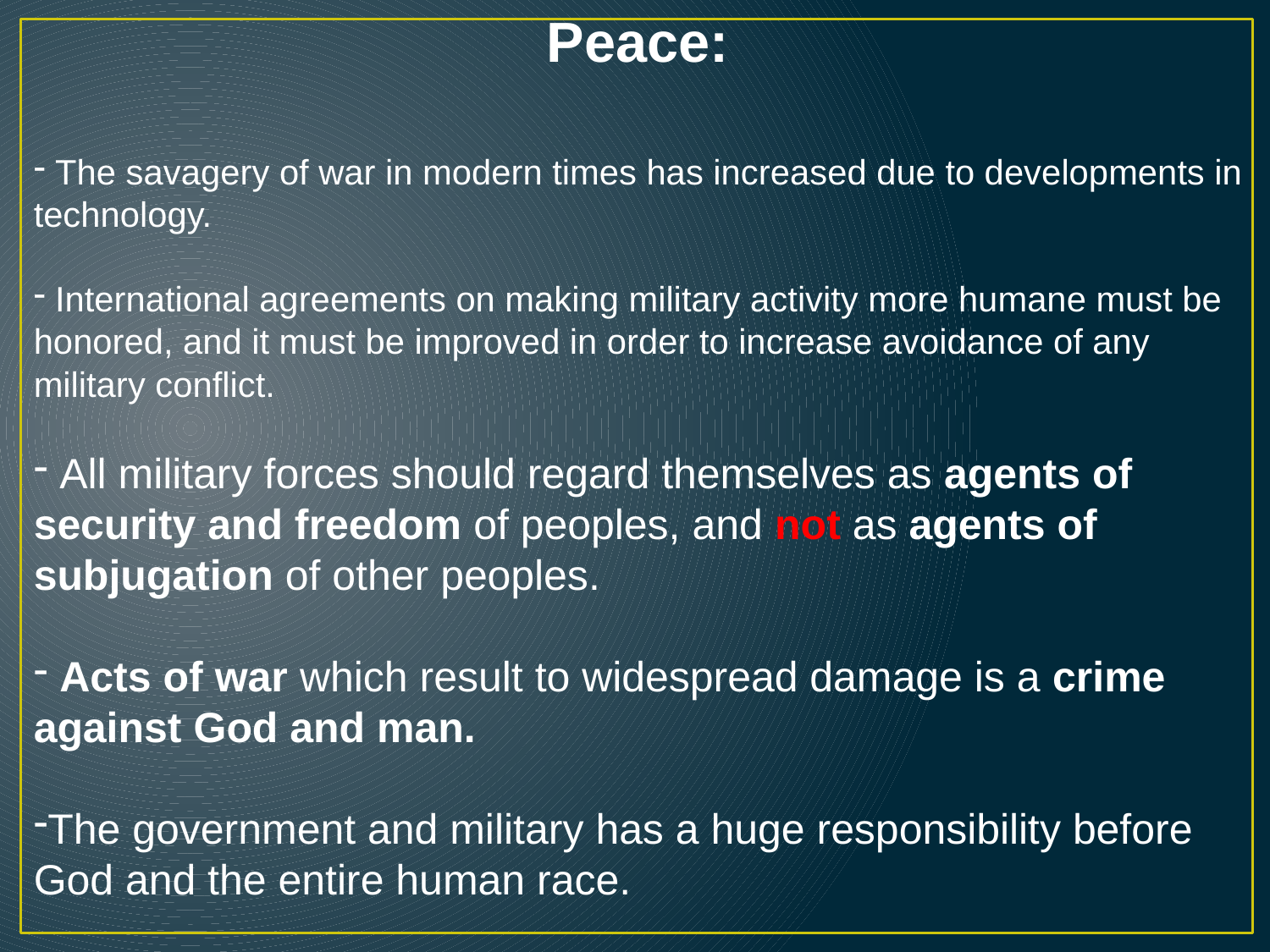

Peace:

 The savagery of war in modern times has increased due to developments in technology.

 International agreements on making military activity more humane must be honored, and it must be improved in order to increase avoidance of any military conflict.

 All military forces should regard themselves as agents of security and freedom of peoples, and not as agents of subjugation of other peoples.

 Acts of war which result to widespread damage is a crime against God and man.

The government and military has a huge responsibility before God and the entire human race.